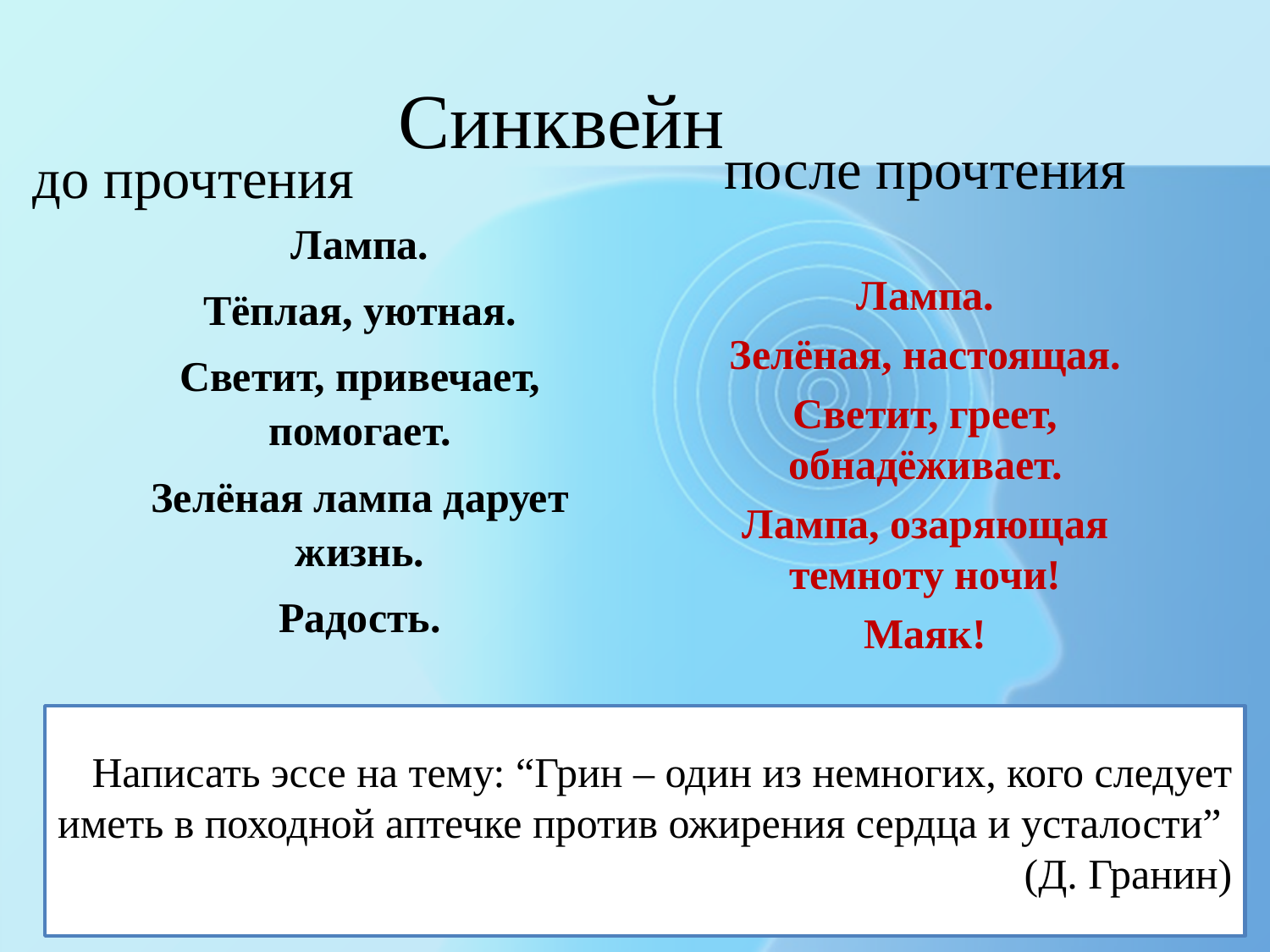

Синквейн
после прочтения

Лампа.
Зелёная, настоящая.
Светит, греет, обнадёживает.
Лампа, озаряющая темноту ночи!
Маяк!

до прочтения
Лампа.
Тёплая, уютная.
Светит, привечает, помогает.
Зелёная лампа дарует жизнь.
Радость.
Написать эссе на тему: “Грин – один из немногих, кого следует иметь в походной аптечке против ожирения сердца и усталости”                            (Д. Гранин)